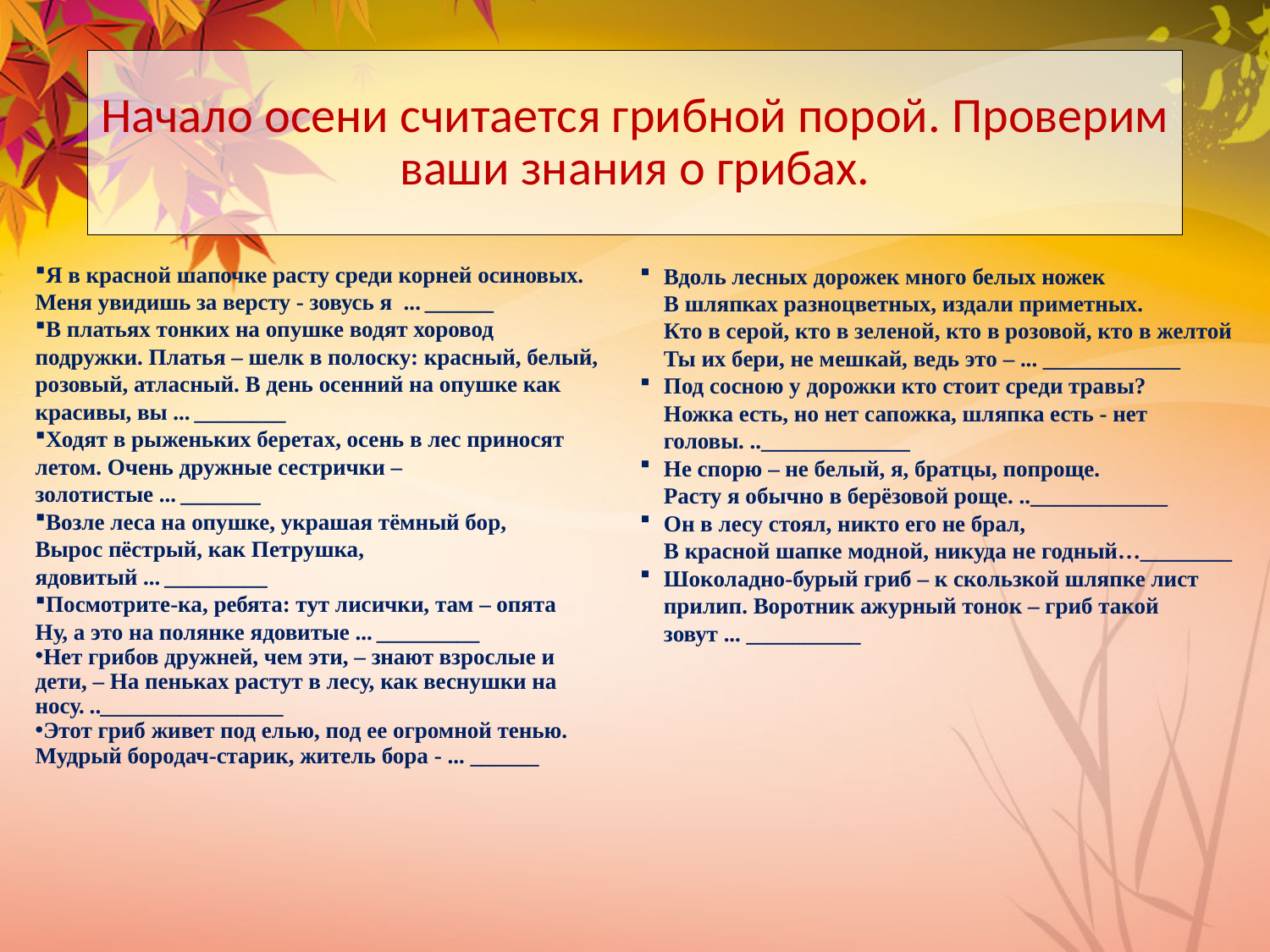

# Начало осени считается грибной порой. Проверим ваши знания о грибах.
Я в красной шапочке расту среди корней осиновых.
Меня увидишь за версту - зовусь я  ... ______
В платьях тонких на опушке водят хоровод подружки. Платья – шелк в полоску: красный, белый, розовый, атласный. В день осенний на опушке как красивы, вы ... ________
Ходят в рыженьких беретах, осень в лес приносят летом. Очень дружные сестрички – золотистые ... _______
Возле леса на опушке, украшая тёмный бор,
Вырос пёстрый, как Петрушка, ядовитый ... _________
Посмотрите-ка, ребята: тут лисички, там – опята
Ну, а это на полянке ядовитые ... _________
Нет грибов дружней, чем эти, – знают взрослые и дети, – На пеньках растут в лесу, как веснушки на носу. ..________________
Этот гриб живет под елью, под ее огромной тенью.
Мудрый бородач-старик, житель бора - ... ______

Вдоль лесных дорожек много белых ножек
В шляпках разноцветных, издали приметных.
Кто в серой, кто в зеленой, кто в розовой, кто в желтой
Ты их бери, не мешкай, ведь это – ... ____________
Под сосною у дорожки кто стоит среди травы?
Ножка есть, но нет сапожка, шляпка есть - нет головы. .._____________
Не спорю – не белый, я, братцы, попроще.
Расту я обычно в берёзовой роще. ..____________
Он в лесу стоял, никто его не брал,
В красной шапке модной, никуда не годный…________
Шоколадно-бурый гриб – к скользкой шляпке лист прилип. Воротник ажурный тонок – гриб такой зовут ... __________